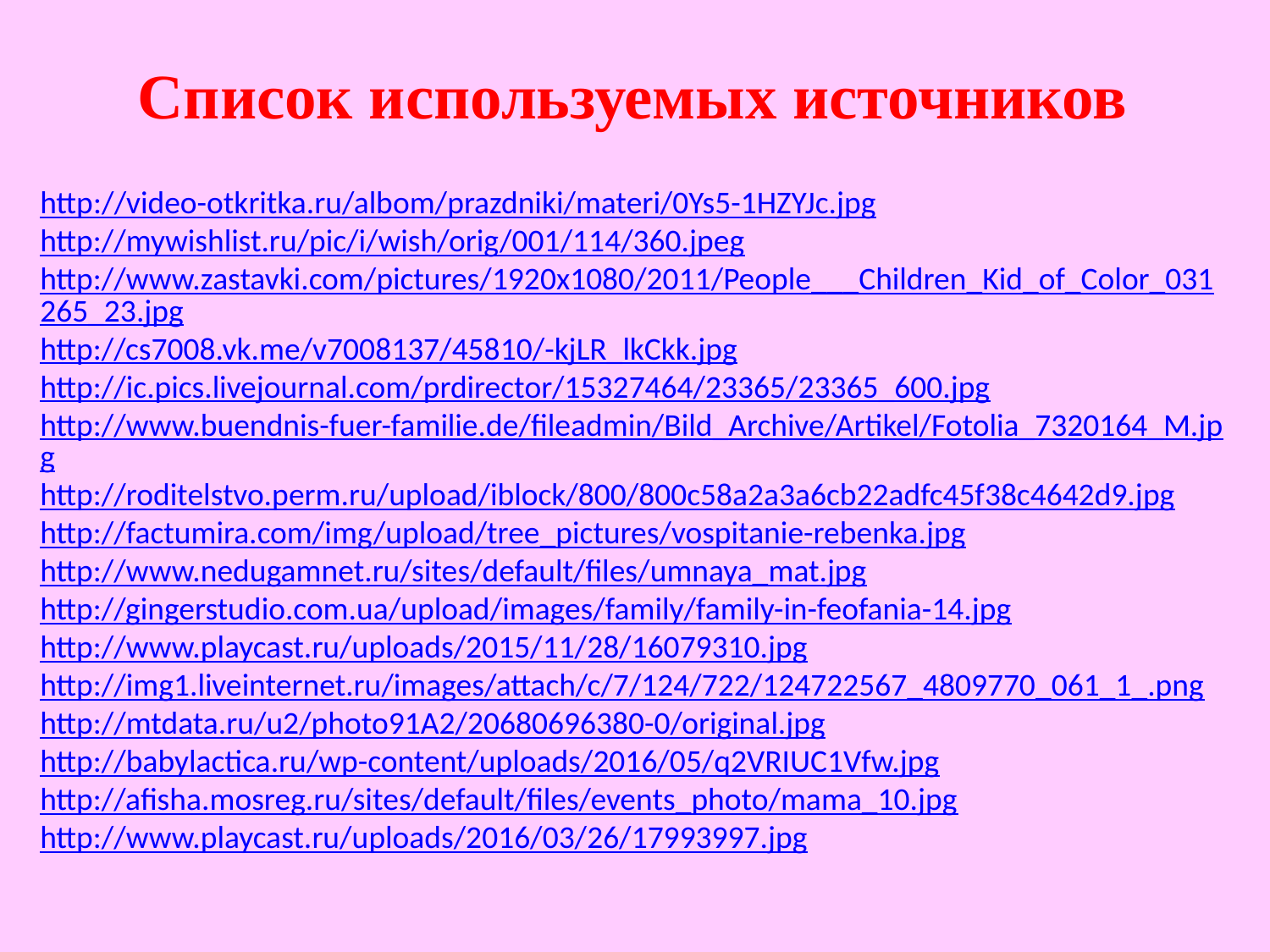

Список используемых источников
http://video-otkritka.ru/albom/prazdniki/materi/0Ys5-1HZYJc.jpg
http://mywishlist.ru/pic/i/wish/orig/001/114/360.jpeg
http://www.zastavki.com/pictures/1920x1080/2011/People___Children_Kid_of_Color_031265_23.jpg
http://cs7008.vk.me/v7008137/45810/-kjLR_lkCkk.jpg
http://ic.pics.livejournal.com/prdirector/15327464/23365/23365_600.jpg
http://www.buendnis-fuer-familie.de/fileadmin/Bild_Archive/Artikel/Fotolia_7320164_M.jpg
http://roditelstvo.perm.ru/upload/iblock/800/800c58a2a3a6cb22adfc45f38c4642d9.jpg
http://factumira.com/img/upload/tree_pictures/vospitanie-rebenka.jpg
http://www.nedugamnet.ru/sites/default/files/umnaya_mat.jpg
http://gingerstudio.com.ua/upload/images/family/family-in-feofania-14.jpg
http://www.playcast.ru/uploads/2015/11/28/16079310.jpg
http://img1.liveinternet.ru/images/attach/c/7/124/722/124722567_4809770_061_1_.png
http://mtdata.ru/u2/photo91A2/20680696380-0/original.jpg
http://babylactica.ru/wp-content/uploads/2016/05/q2VRIUC1Vfw.jpg
http://afisha.mosreg.ru/sites/default/files/events_photo/mama_10.jpg
http://www.playcast.ru/uploads/2016/03/26/17993997.jpg